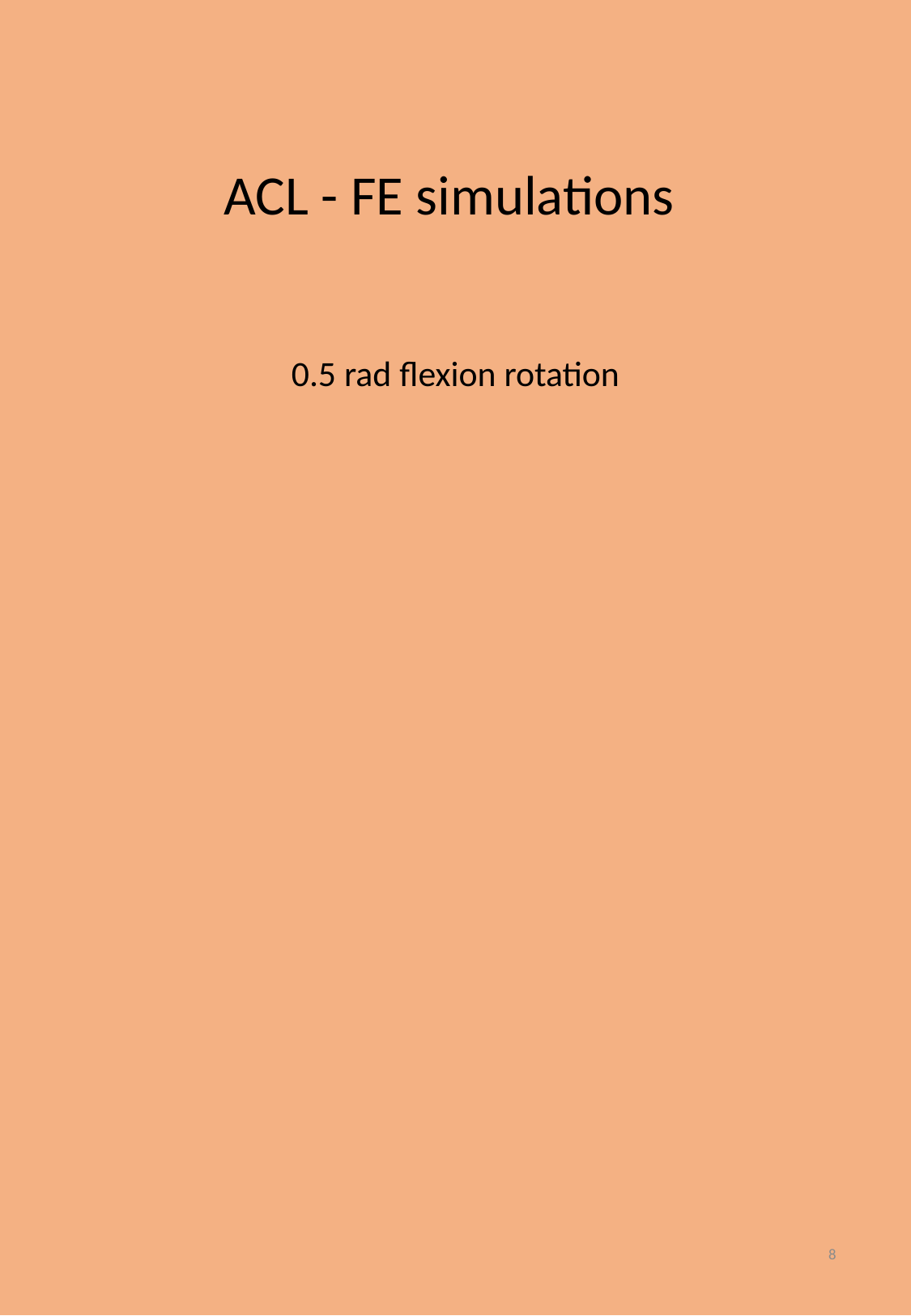

# ACL - FE simulations
0.5 rad flexion rotation
8